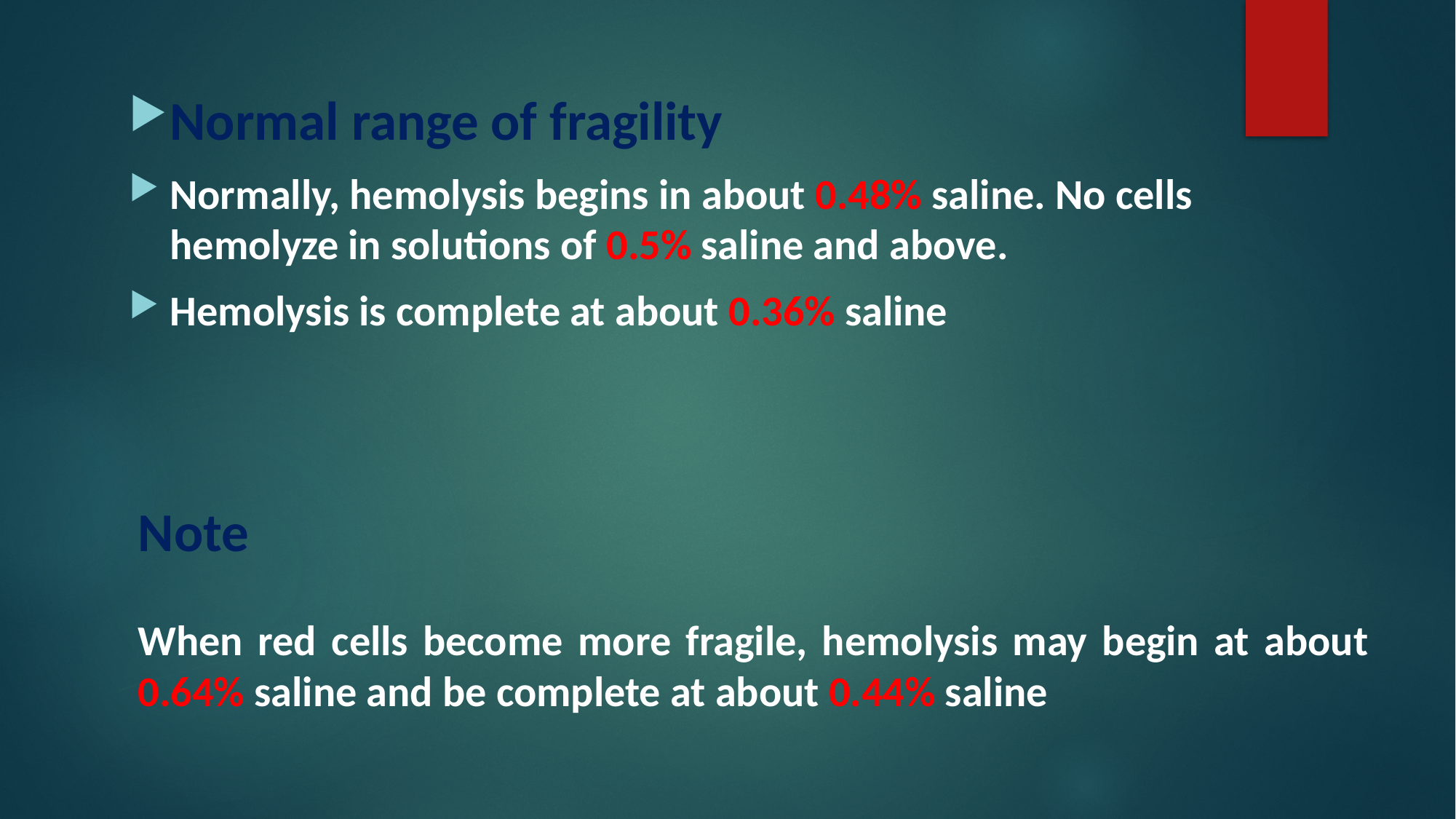

Normal range of fragility
Normally, hemolysis begins in about 0.48% saline. No cells hemolyze in solutions of 0.5% saline and above.
Hemolysis is complete at about 0.36% saline

Note

When red cells become more fragile, hemolysis may begin at about 0.64% saline and be complete at about 0.44% saline